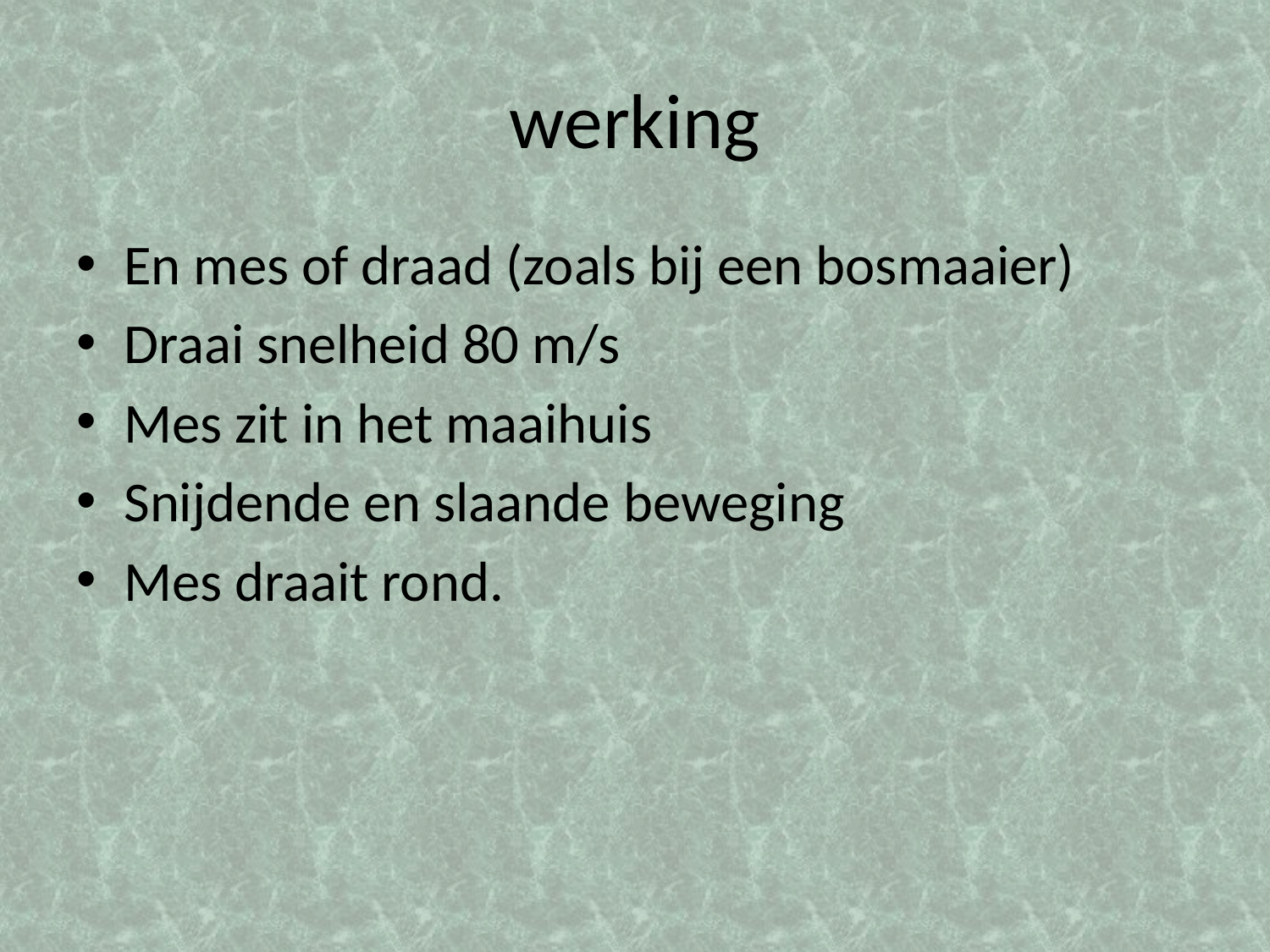

# werking
En mes of draad (zoals bij een bosmaaier)
Draai snelheid 80 m/s
Mes zit in het maaihuis
Snijdende en slaande beweging
Mes draait rond.